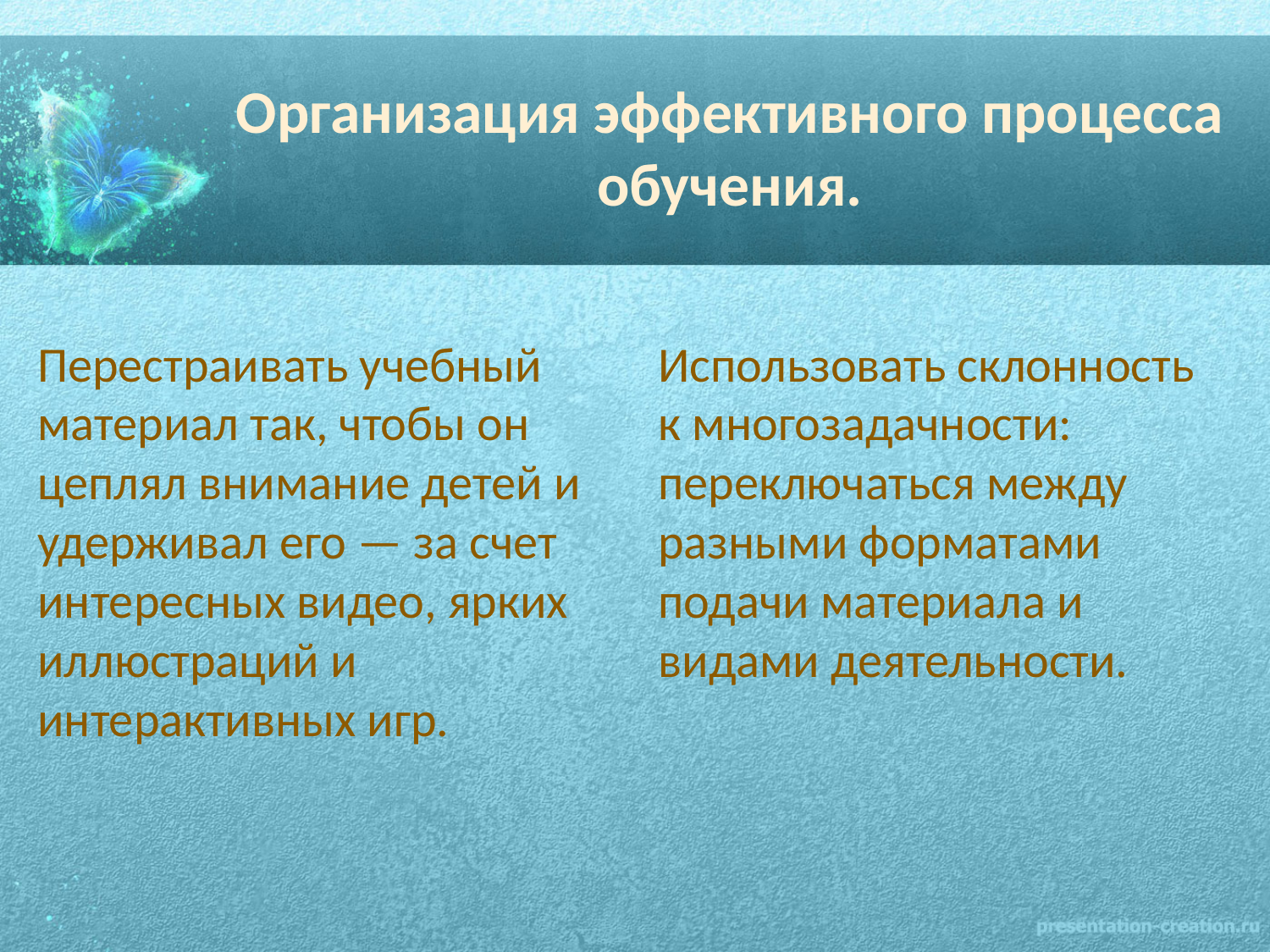

# Организация эффективного процесса обучения.
Перестраивать учебный материал так, чтобы он цеплял внимание детей и удерживал его — за счет интересных видео, ярких иллюстраций и интерактивных игр.
Использовать склонность к многозадачности: переключаться между разными форматами подачи материала и видами деятельности.